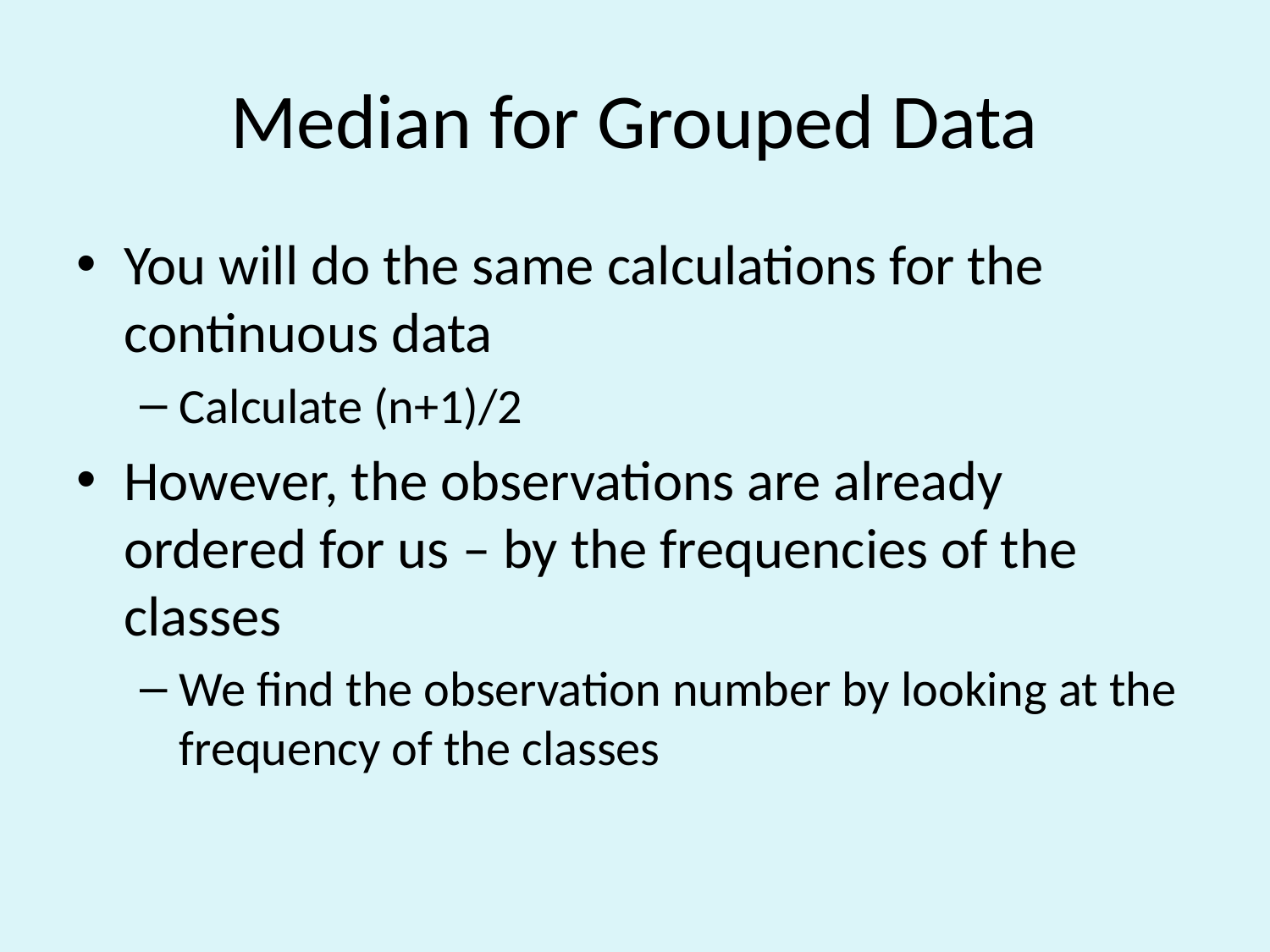

# Median for Grouped Data
You will do the same calculations for the continuous data
Calculate (n+1)/2
However, the observations are already ordered for us – by the frequencies of the classes
We find the observation number by looking at the frequency of the classes